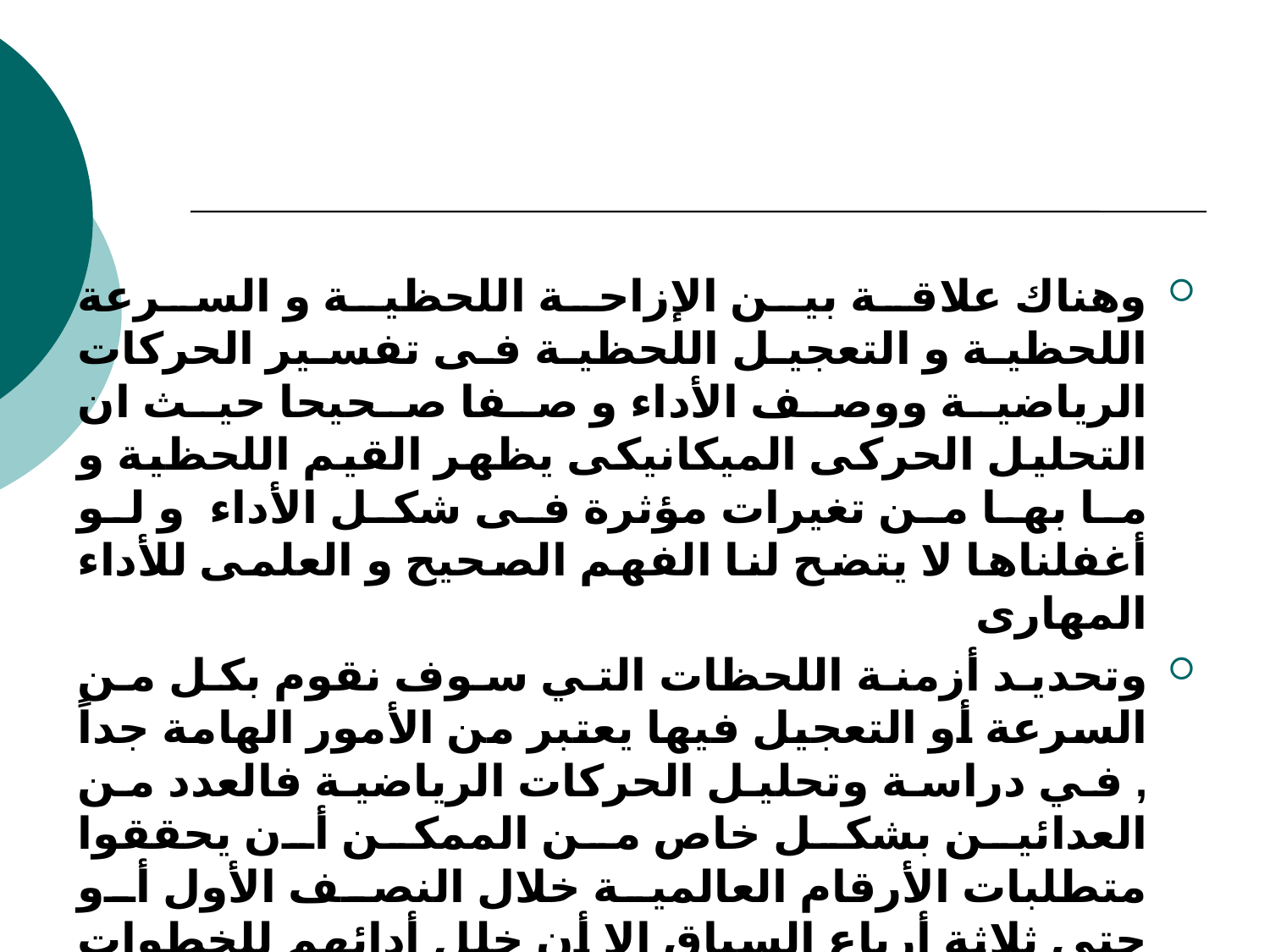

وهناك علاقة بين الإزاحة اللحظية و السرعة اللحظية و التعجيل اللحظية فى تفسير الحركات الرياضية ووصف الأداء و صفا صحيحا حيث ان التحليل الحركى الميكانيكى يظهر القيم اللحظية و ما بها من تغيرات مؤثرة فى شكل الأداء  و لو أغفلناها لا يتضح لنا الفهم الصحيح و العلمى للأداء المهارى
	وتحديد أزمنة اللحظات التي سوف نقوم بكل من السرعة أو التعجيل فيها يعتبر من الأمور الهامة جداً , في دراسة وتحليل الحركات الرياضية فالعدد من العدائين بشكل خاص من الممكن أن يحققوا متطلبات الأرقام العالمية خلال النصف الأول أو حتى ثلاثة أرباع السباق إلا أن خلل أدائهم للخطوات الأخيرة هو أحد أسباب إخفاقهم في تحقيق هذه الأرقام.